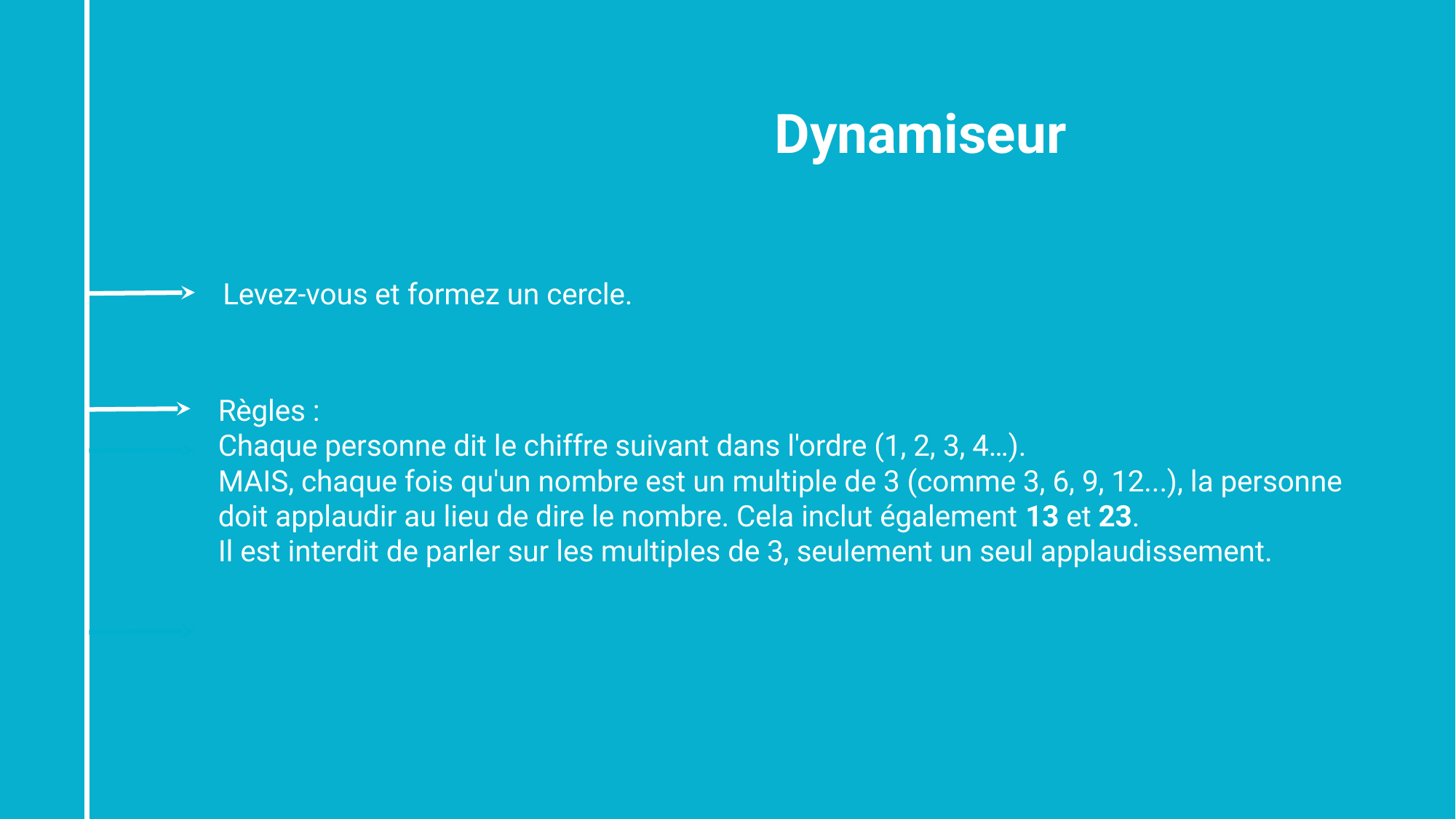

Dynamiseur
Levez-vous et formez un cercle.
Règles :
Chaque personne dit le chiffre suivant dans l'ordre (1, 2, 3, 4…).
MAIS, chaque fois qu'un nombre est un multiple de 3 (comme 3, 6, 9, 12...), la personne doit applaudir au lieu de dire le nombre. Cela inclut également 13 et 23.
Il est interdit de parler sur les multiples de 3, seulement un seul applaudissement.